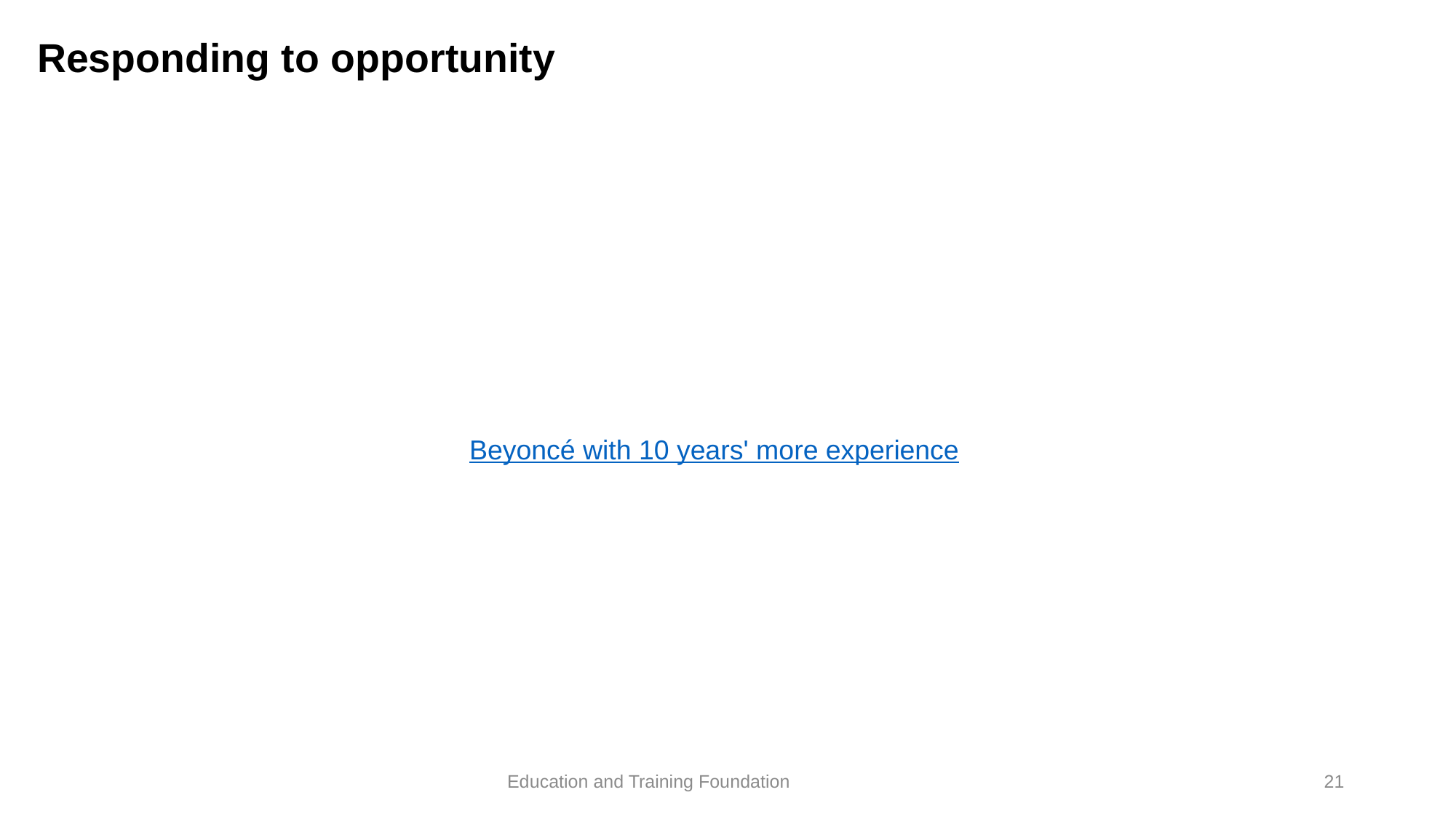

# Responding to opportunity
Beyoncé with 10 years' more experience
21
Education and Training Foundation